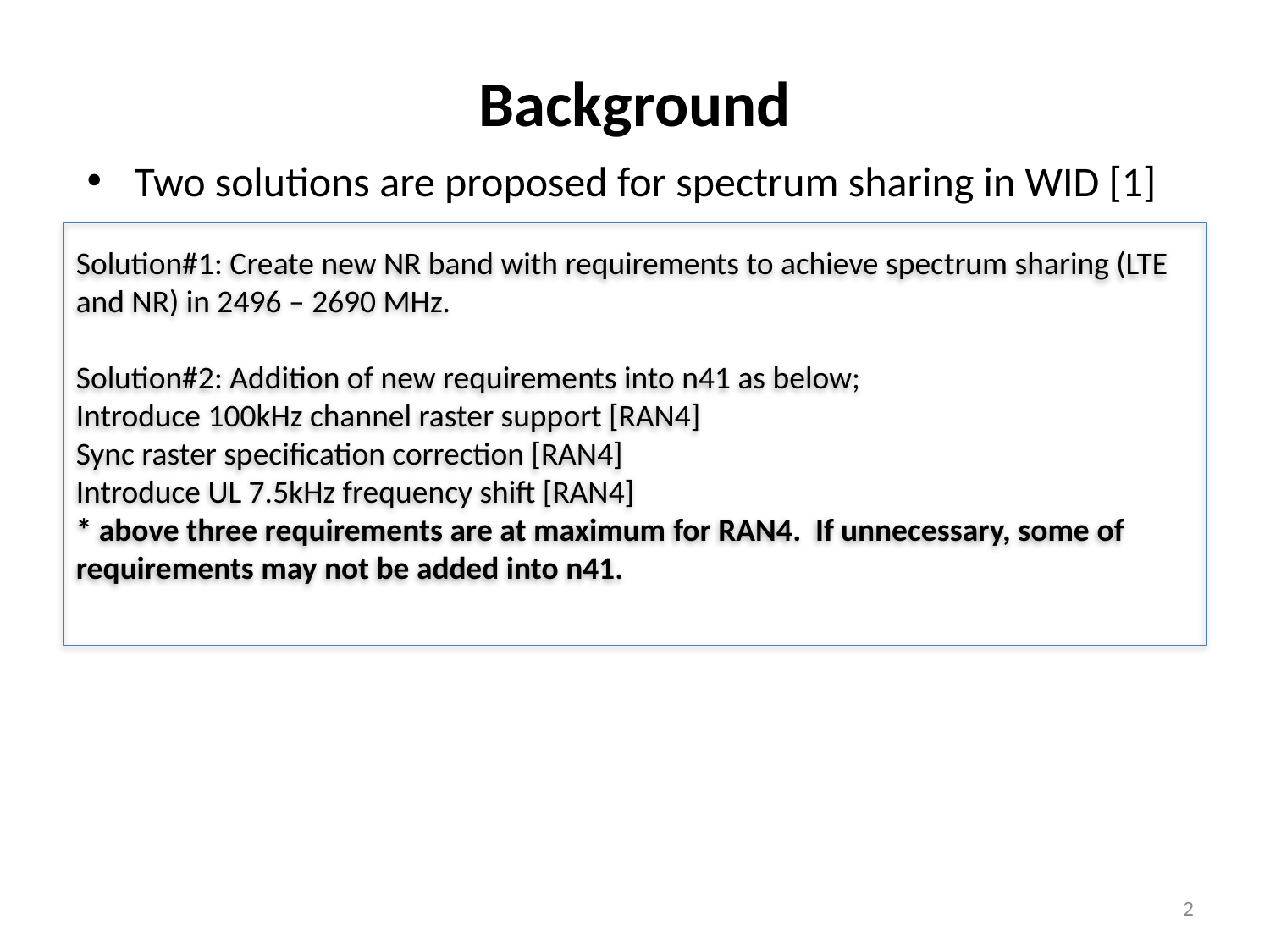

# Background
Two solutions are proposed for spectrum sharing in WID [1]
Solution#1: Create new NR band with requirements to achieve spectrum sharing (LTE and NR) in 2496 – 2690 MHz.

Solution#2: Addition of new requirements into n41 as below;
Introduce 100kHz channel raster support [RAN4]
Sync raster specification correction [RAN4]
Introduce UL 7.5kHz frequency shift [RAN4]
* above three requirements are at maximum for RAN4.  If unnecessary, some of requirements may not be added into n41.

2